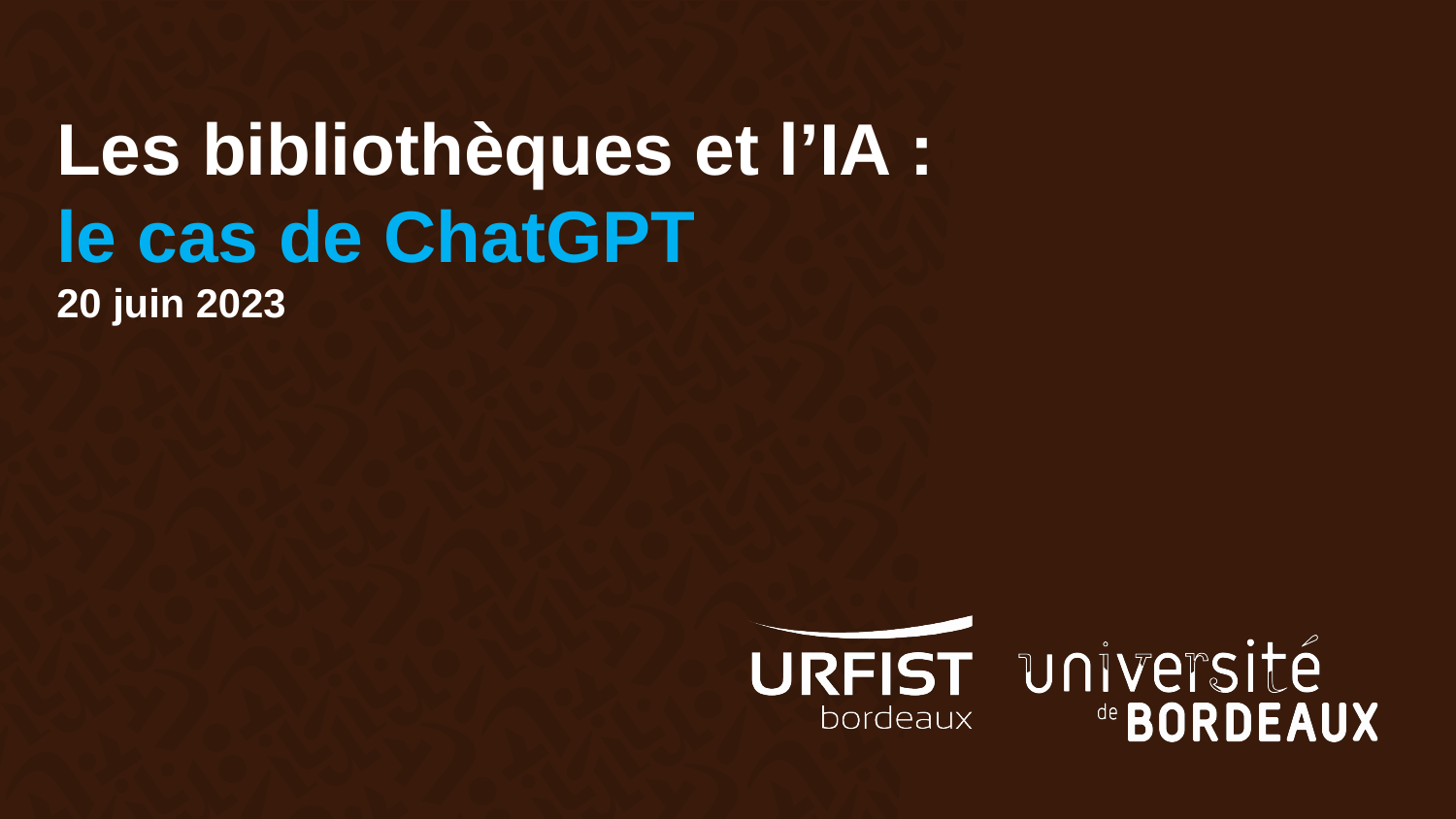

Les bibliothèques et l’IA :
le cas de ChatGPT
20 juin 2023